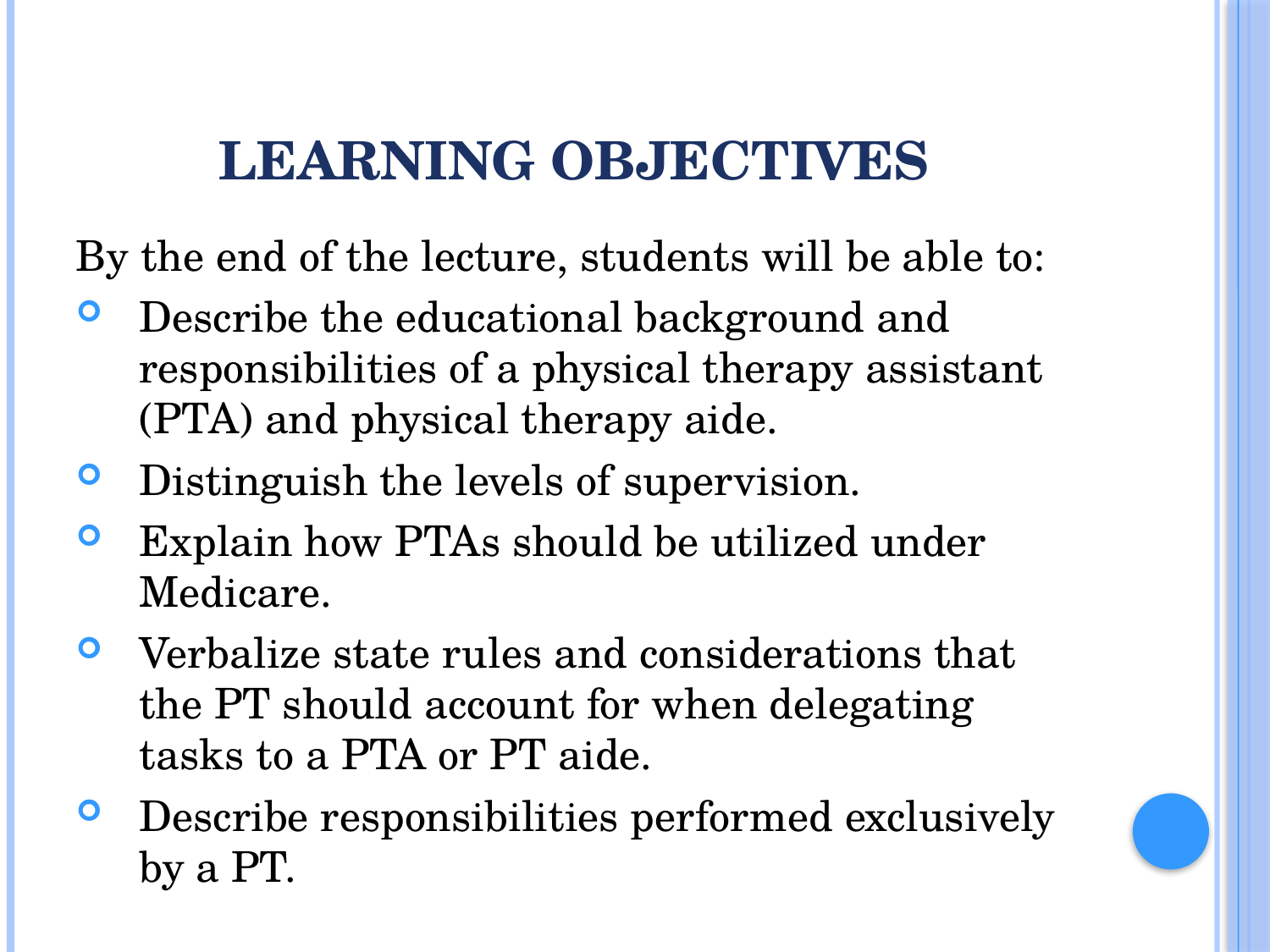

# Learning Objectives
By the end of the lecture, students will be able to:
Describe the educational background and responsibilities of a physical therapy assistant (PTA) and physical therapy aide.
Distinguish the levels of supervision.
Explain how PTAs should be utilized under Medicare.
Verbalize state rules and considerations that the PT should account for when delegating tasks to a PTA or PT aide.
Describe responsibilities performed exclusively by a PT.